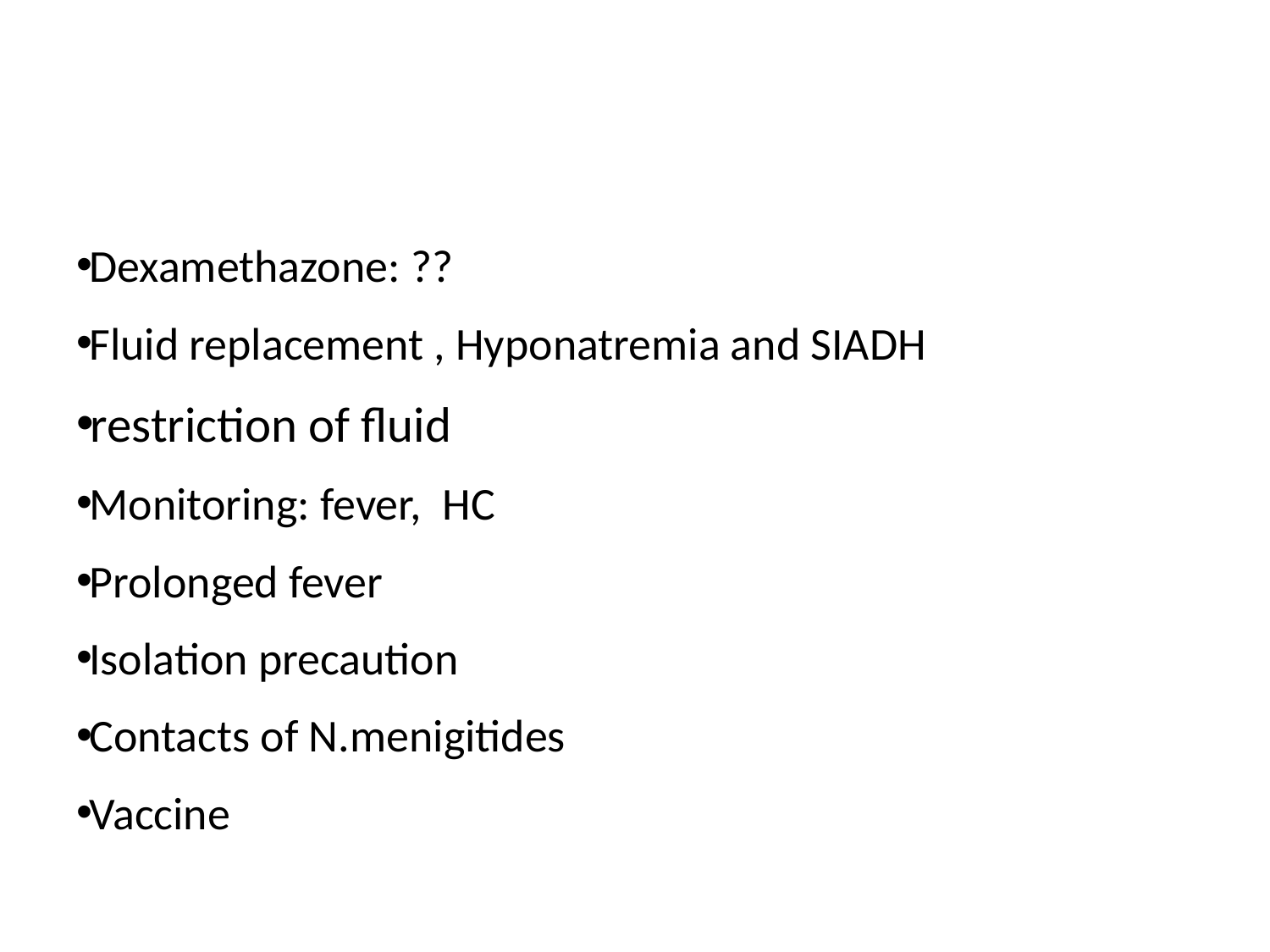

#
Dexamethazone: ??
Fluid replacement , Hyponatremia and SIADH
restriction of fluid
Monitoring: fever,  HC
Prolonged fever
Isolation precaution
Contacts of N.menigitides
Vaccine